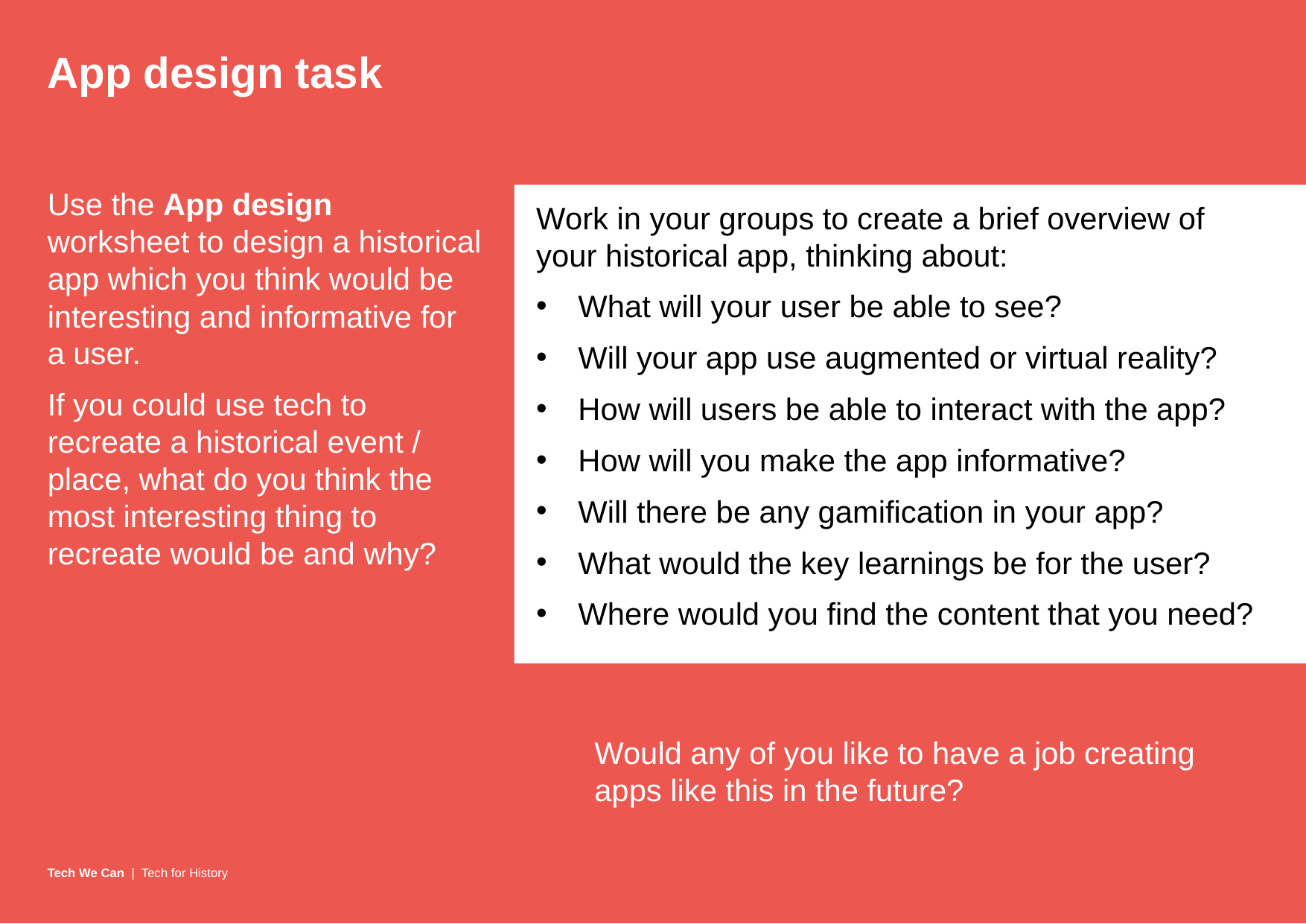

# App design task
Use the App design worksheet to design a historical app which you think would be interesting and informative for a user.
If you could use tech to recreate a historical event / place, what do you think the most interesting thing to recreate would be and why?

Work in your groups to create a brief overview of your historical app, thinking about:
What will your user be able to see?
Will your app use augmented or virtual reality?
How will users be able to interact with the app?
How will you make the app informative?
Will there be any gamification in your app?
What would the key learnings be for the user?
Where would you find the content that you need?

Would any of you like to have a job creating apps like this in the future?
Tech We Can  |  Tech for History
10